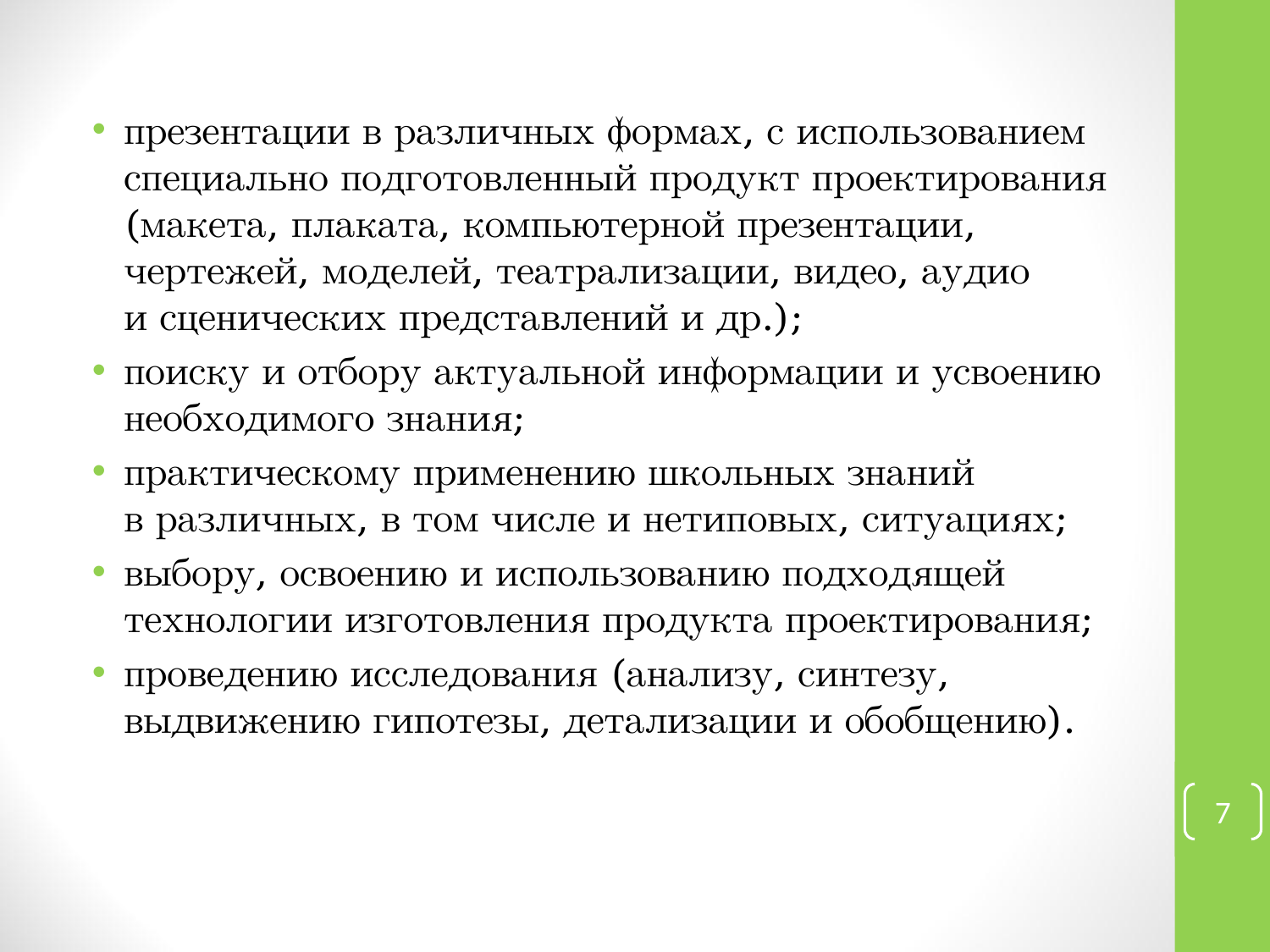

презентации в различных формах, с использованием специально подготовленный продукт проектирования (макета, плаката, компьютерной презентации, чертежей, моделей, театрализации, видео, аудио и сценических представлений и др.);
поиску и отбору актуальной информации и усвоению необходимого знания;
практическому применению школьных знаний в различных, в том числе и нетиповых, ситуациях;
выбору, освоению и использованию подходящей технологии изготовления продукта проектирования;
проведению исследования (анализу, синтезу, выдвижению гипотезы, детализации и обобщению).

7